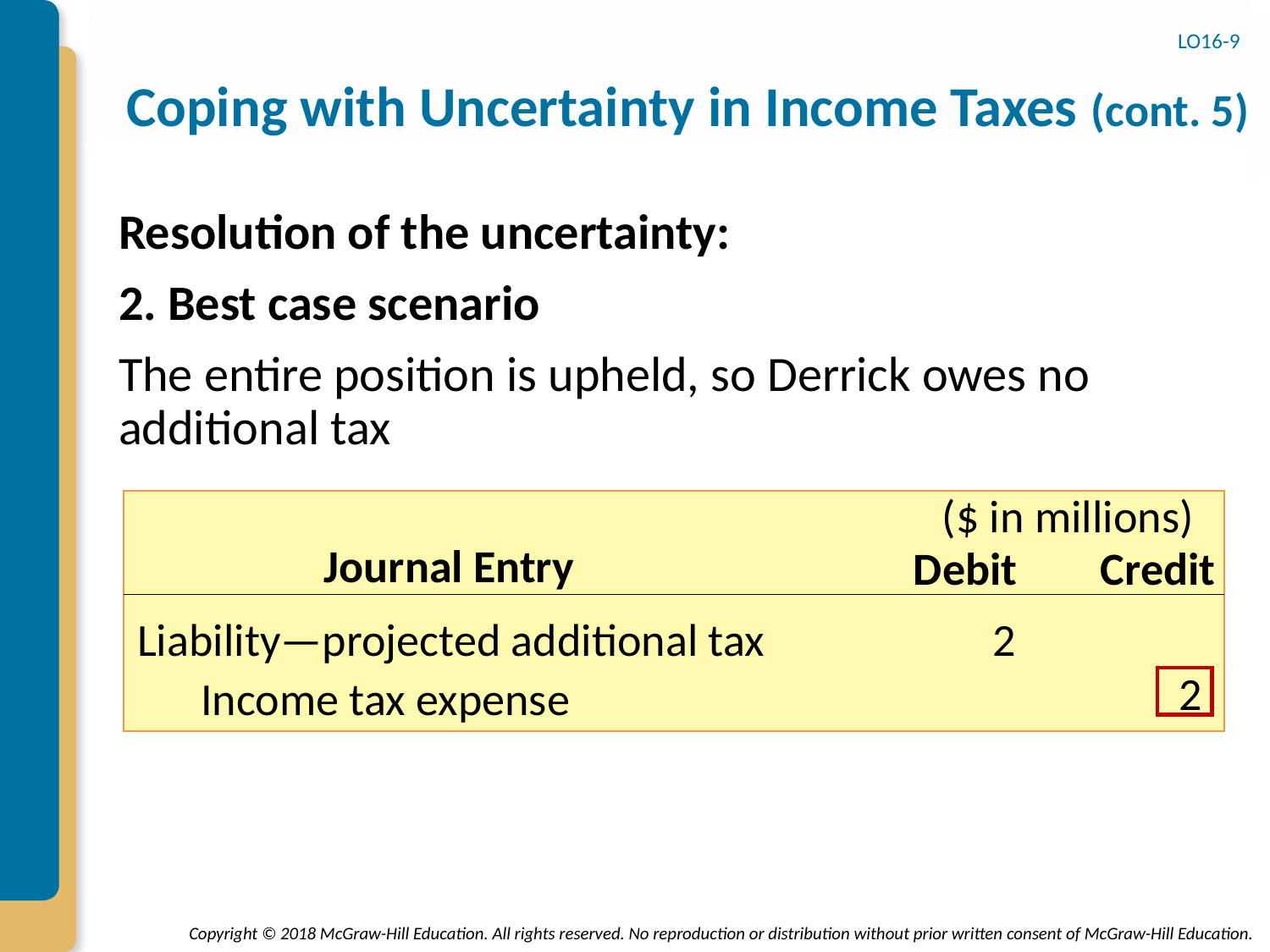

# Coping with Uncertainty in Income Taxes (cont. 5)
LO16-9
Resolution of the uncertainty:
2. Best case scenario
The entire position is upheld, so Derrick owes no additional tax
($ in millions)

Journal Entry
Debit
Credit

Liability—projected additional tax
2
2
Income tax expense